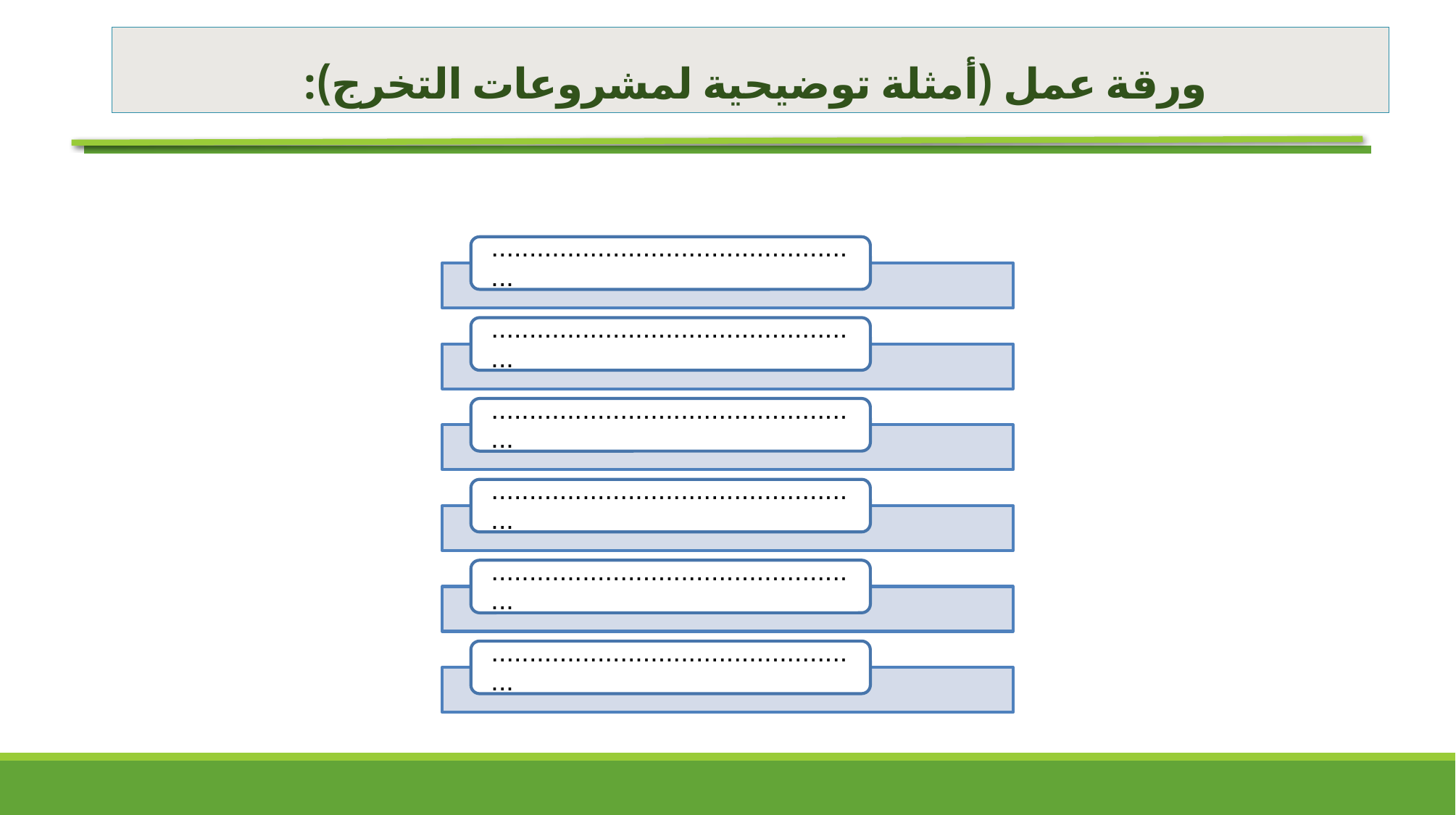

# ورقة عمل (أمثلة توضيحية لمشروعات التخرج):
..................................................
..................................................
..................................................
..................................................
..................................................
..................................................